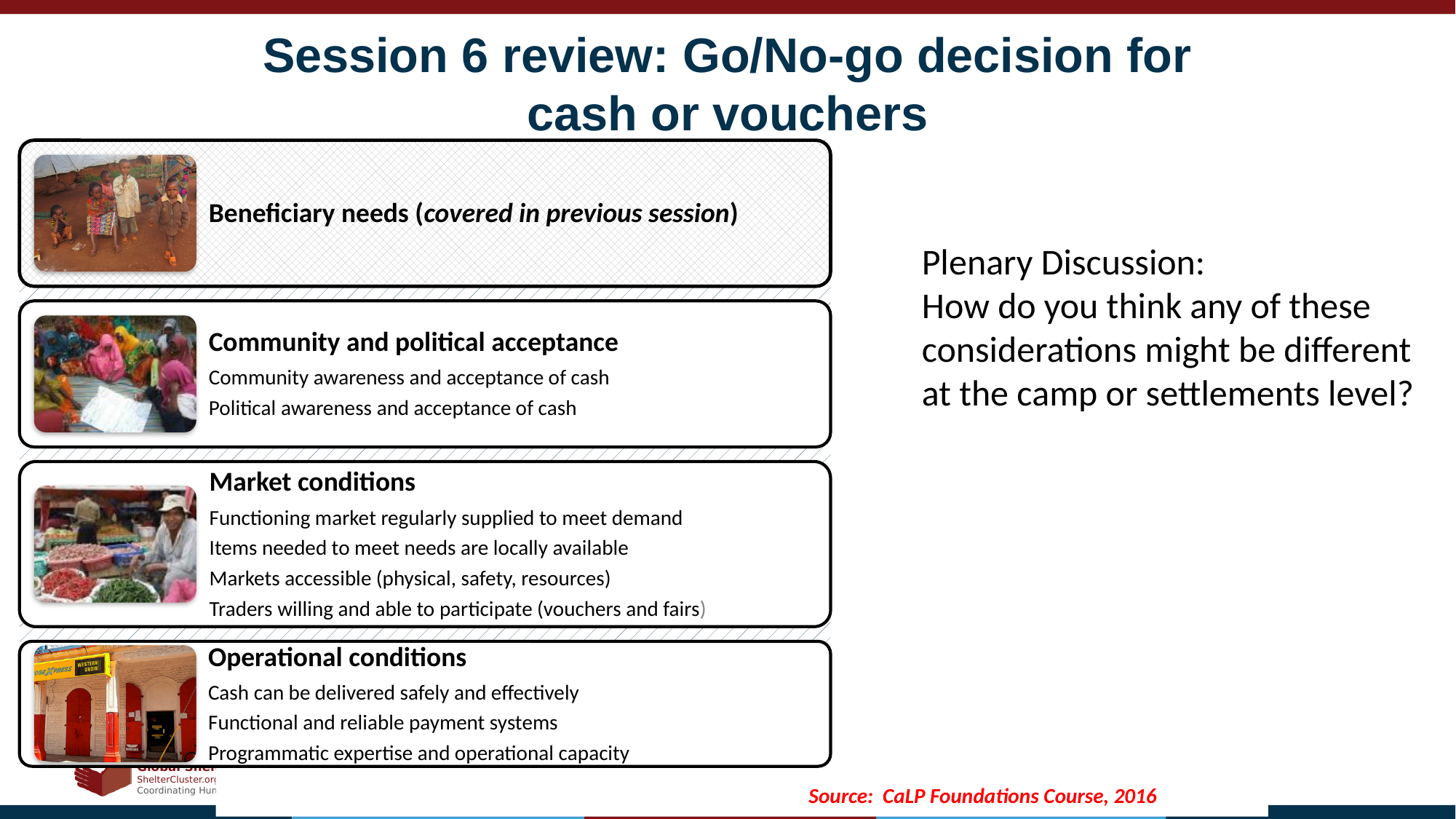

# Session 6 review: Go/No-go decision for cash or vouchers
Beneficiary needs (covered in previous session)
Community and political acceptance
Community awareness and acceptance of cash
Political awareness and acceptance of cash
Market conditions
Functioning market regularly supplied to meet demand
Items needed to meet needs are locally available
Markets accessible (physical, safety, resources)
Traders willing and able to participate (vouchers and fairs)
Operational conditions
Cash can be delivered safely and effectively
Functional and reliable payment systems
Programmatic expertise and operational capacity
Plenary Discussion:
How do you think any of these
considerations might be different
at the camp or settlements level?

Source:  CaLP Foundations Course, 2016